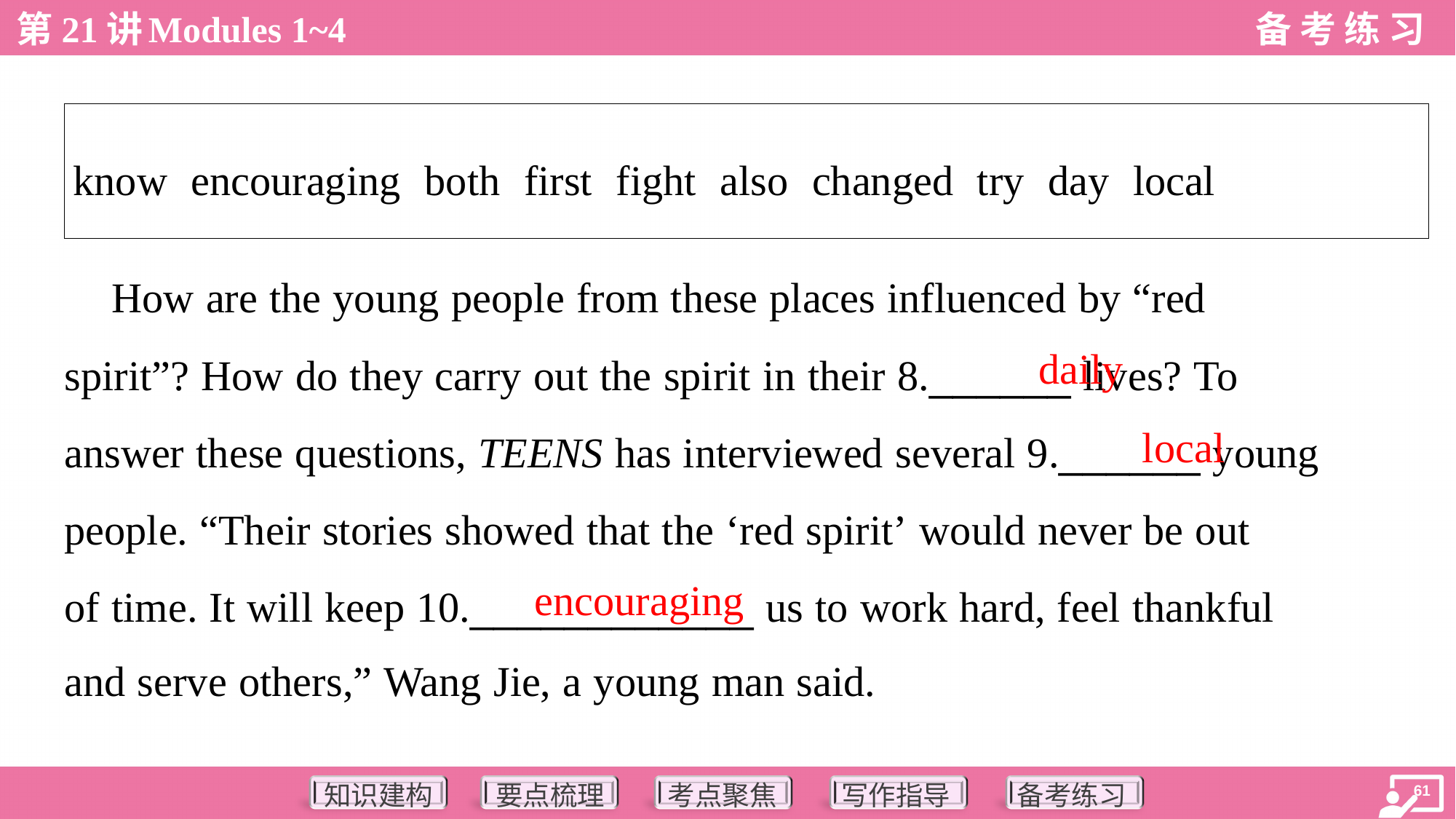

| know encouraging both first fight also changed try day local |
| --- |
    How are the young people from these places influenced by “red
spirit”? How do they carry out the spirit in their 8.______ lives? To
answer these questions, TEENS has interviewed several 9.______ young
people. “Their stories showed that the ‘red spirit’ would never be out
of time. It will keep 10.____________ us to work hard, feel thankful
and serve others,” Wang Jie, a young man said.
daily
local
encouraging